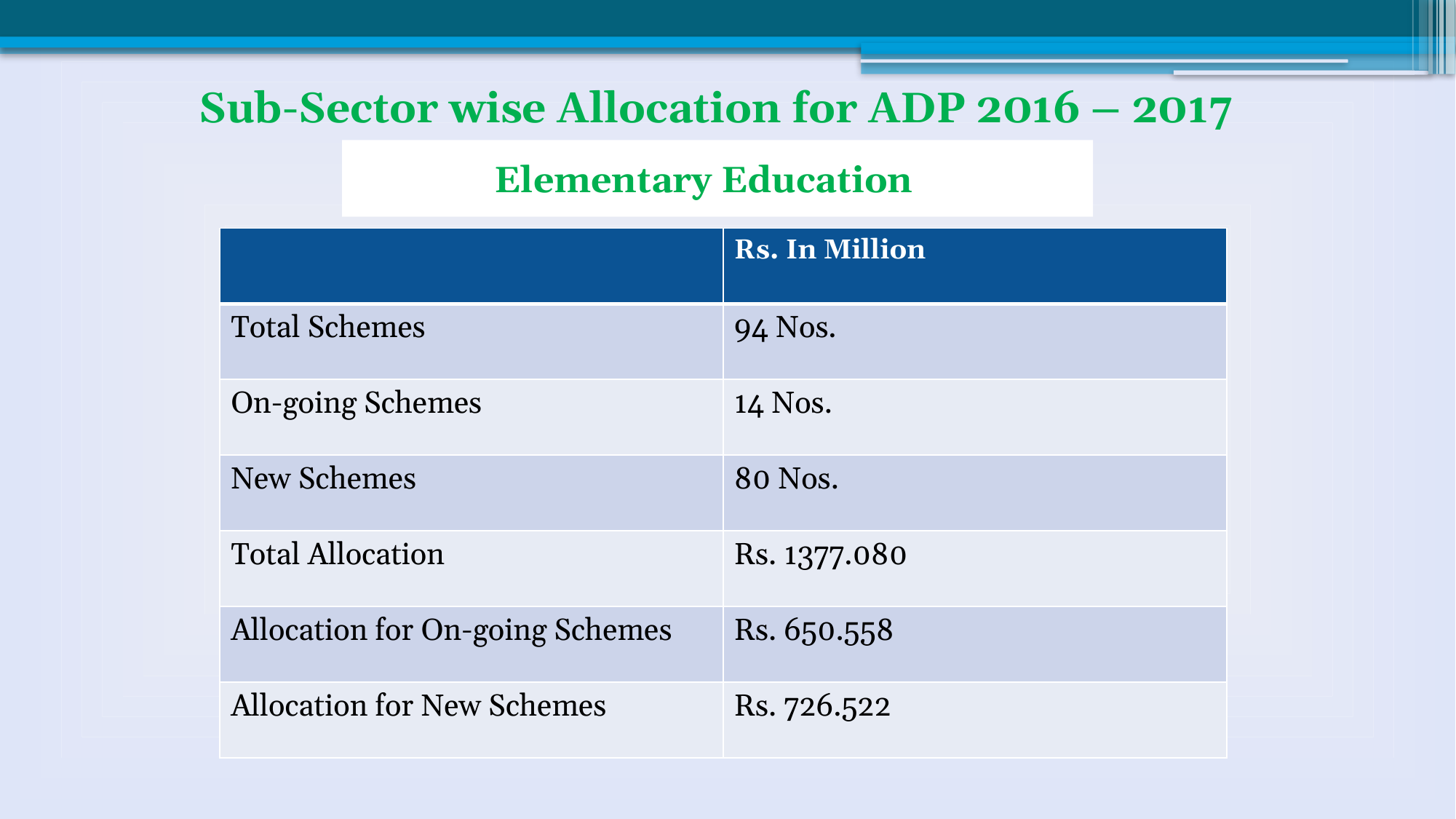

# Sub-Sector wise Allocation for ADP 2016 – 2017
Elementary Education
|  | Rs. In Million |
| --- | --- |
| Total Schemes | 94 Nos. |
| On-going Schemes | 14 Nos. |
| New Schemes | 80 Nos. |
| Total Allocation | Rs. 1377.080 |
| Allocation for On-going Schemes | Rs. 650.558 |
| Allocation for New Schemes | Rs. 726.522 |